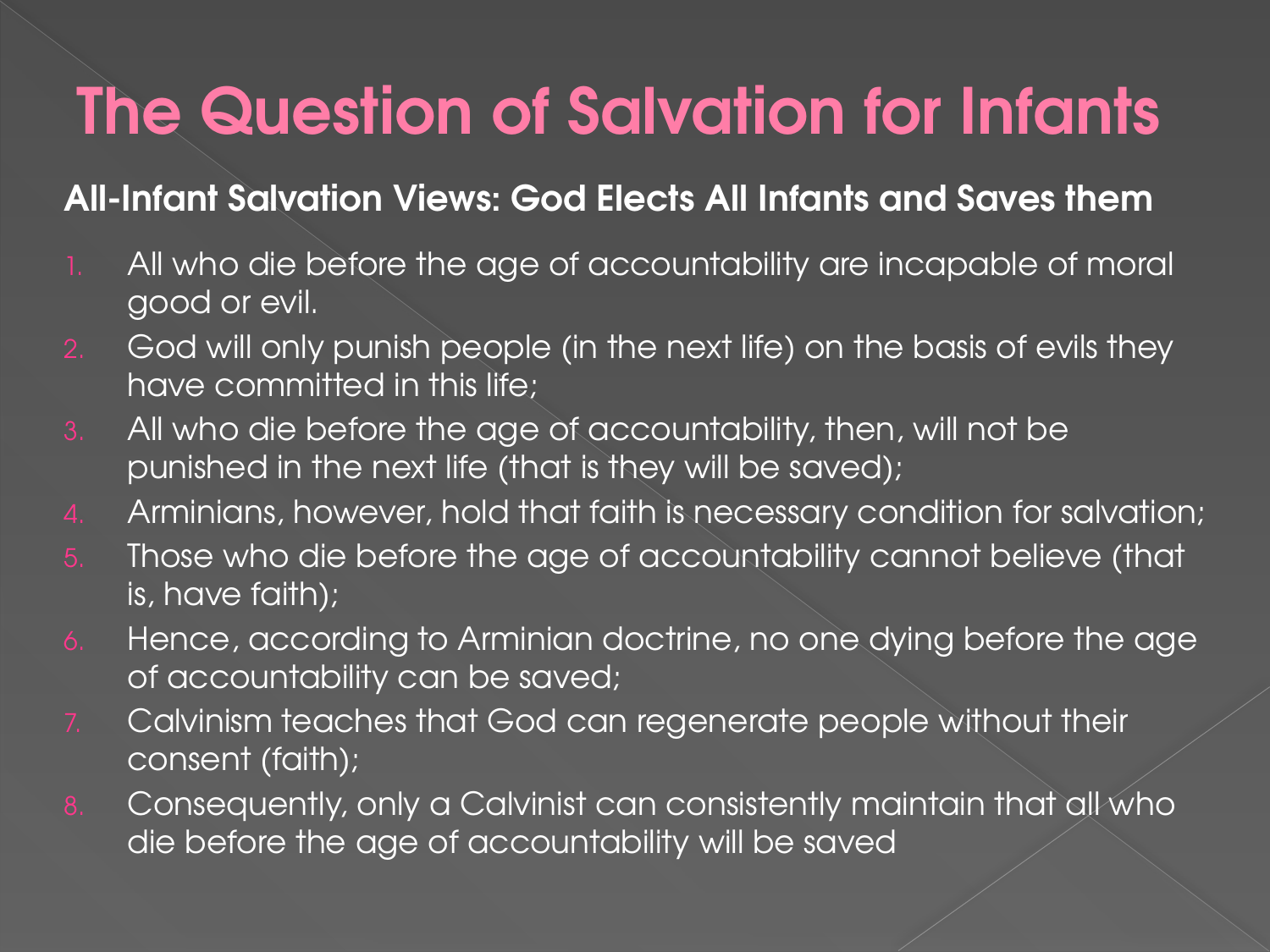

# The Question of Salvation for Infants
All-Infant Salvation Views: God Elects All Infants and Saves them

All who die before the age of accountability are incapable of moral good or evil.
God will only punish people (in the next life) on the basis of evils they have committed in this life;
All who die before the age of accountability, then, will not be punished in the next life (that is they will be saved);
Arminians, however, hold that faith is necessary condition for salvation;
Those who die before the age of accountability cannot believe (that is, have faith);
Hence, according to Arminian doctrine, no one dying before the age of accountability can be saved;
Calvinism teaches that God can regenerate people without their consent (faith);
Consequently, only a Calvinist can consistently maintain that all who die before the age of accountability will be saved